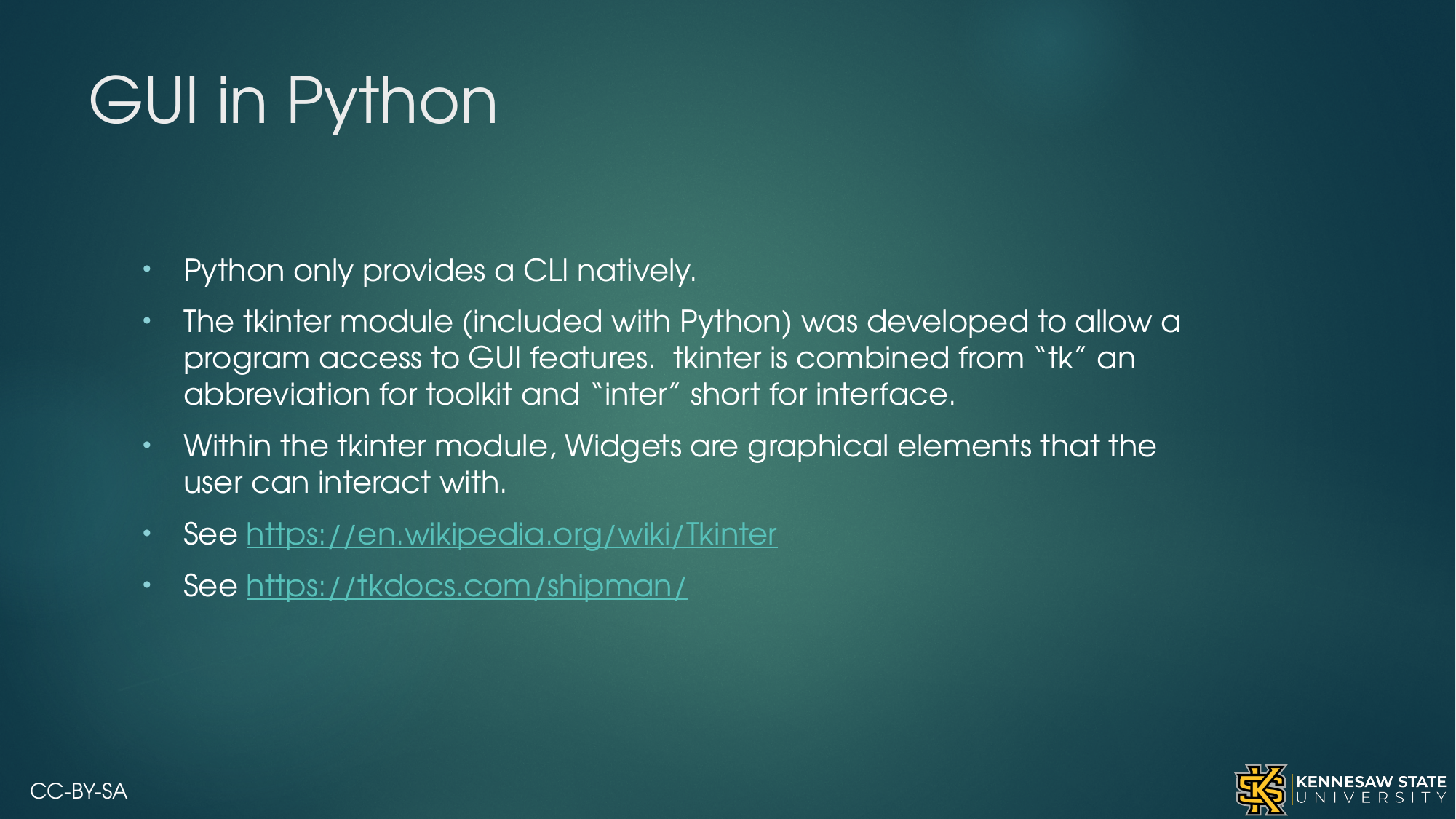

# GUI in Python
Python only provides a CLI natively.
The tkinter module (included with Python) was developed to allow a program access to GUI features.  tkinter is combined from “tk” an abbreviation for toolkit and “inter” short for interface.
Within the tkinter module, Widgets are graphical elements that the user can interact with.
See https://en.wikipedia.org/wiki/Tkinter
See https://tkdocs.com/shipman/